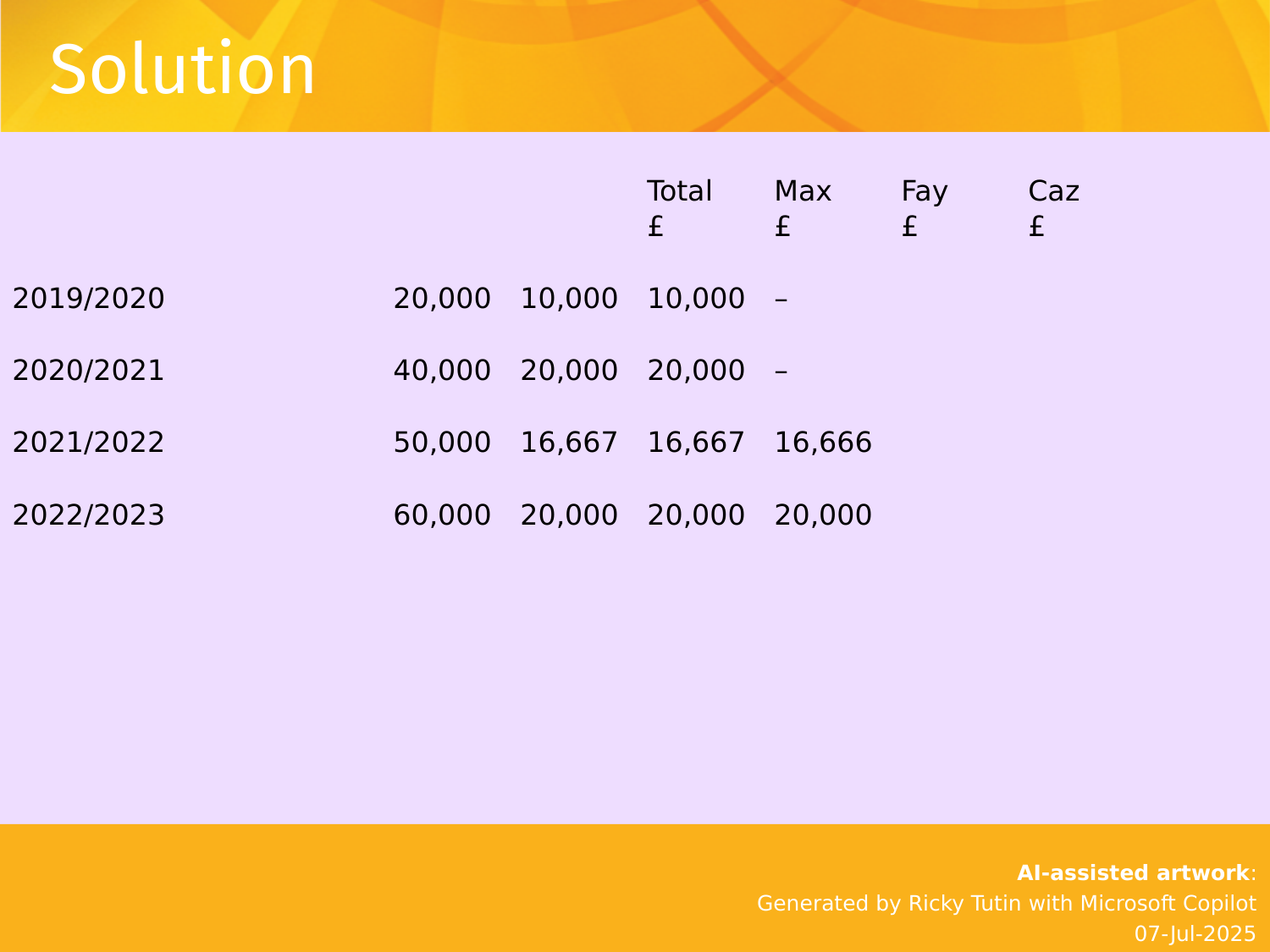

# Solution

					Total	Max	Fay	Caz
					£	£	£	£

2019/2020		20,000	10,000	10,000	–

2020/2021		40,000	20,000	20,000	–

2021/2022		50,000	16,667	16,667	16,666

2022/2023		60,000	20,000	20,000	20,000
AI-assisted artwork:
Generated by Ricky Tutin with Microsoft Copilot
07-Jul-2025